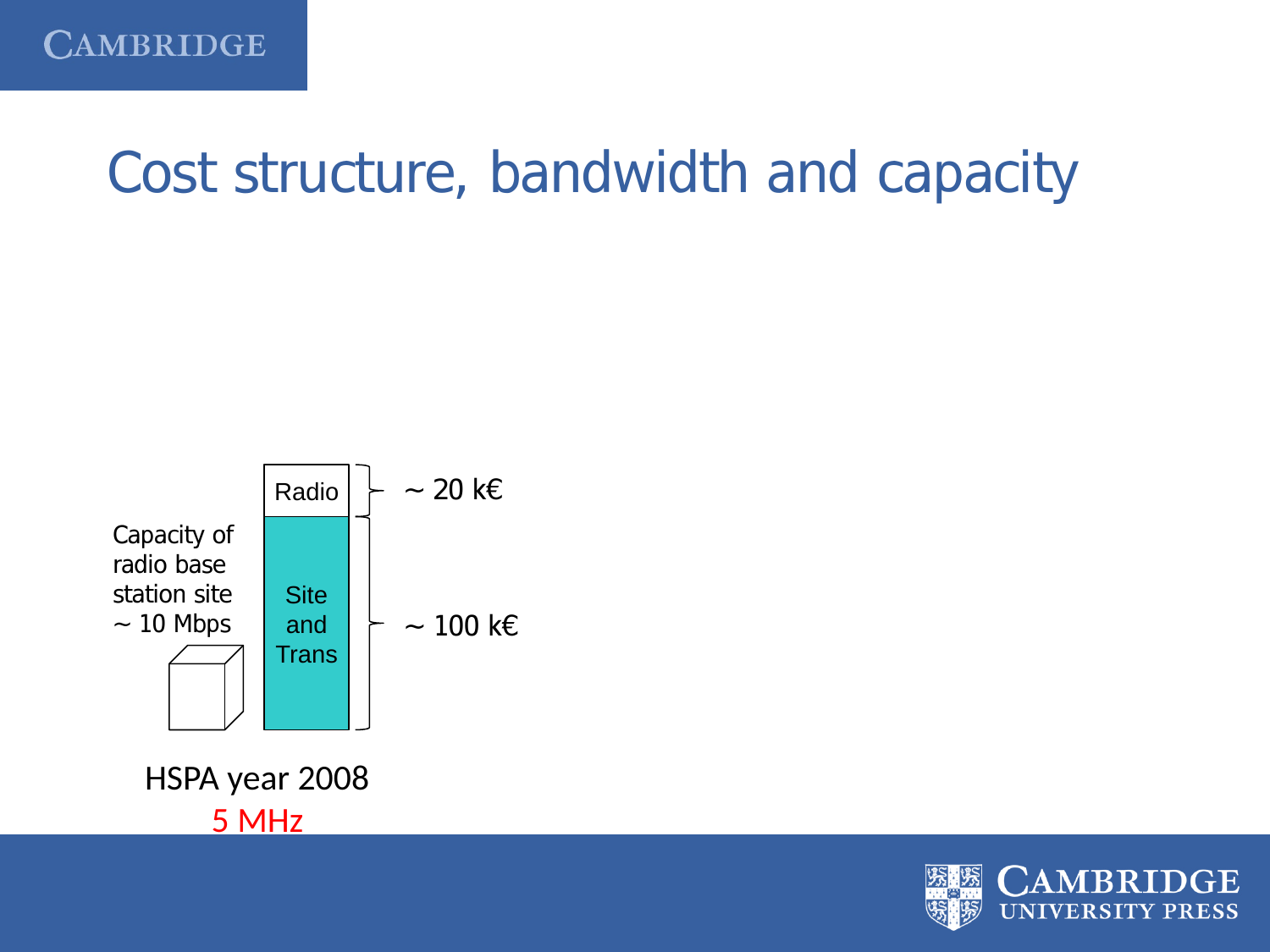

# Cost structure, bandwidth and capacity

Radio
Site and Trans
Capacity of
radio base
station site
~ 10 Mbps

HSPA year 2008
5 MHz
~ 20 k€

~ 100 k€